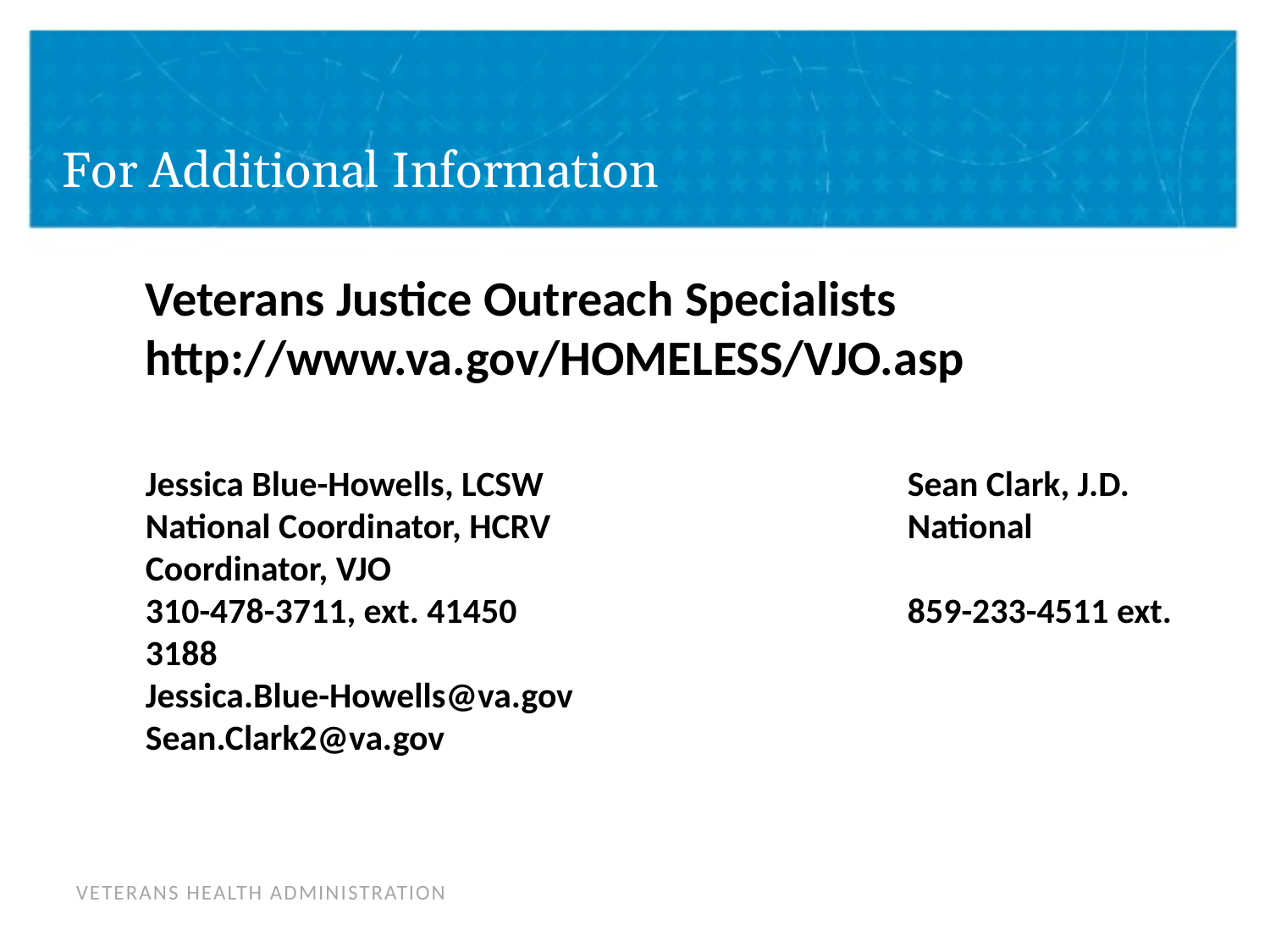

For Additional Information

	Veterans Justice Outreach Specialists
	http://www.va.gov/HOMELESS/VJO.asp

	Jessica Blue-Howells, LCSW			Sean Clark, J.D.
	National Coordinator, HCRV			National Coordinator, VJO
	310-478-3711, ext. 41450				859-233-4511 ext. 3188
	Jessica.Blue-Howells@va.gov			Sean.Clark2@va.gov